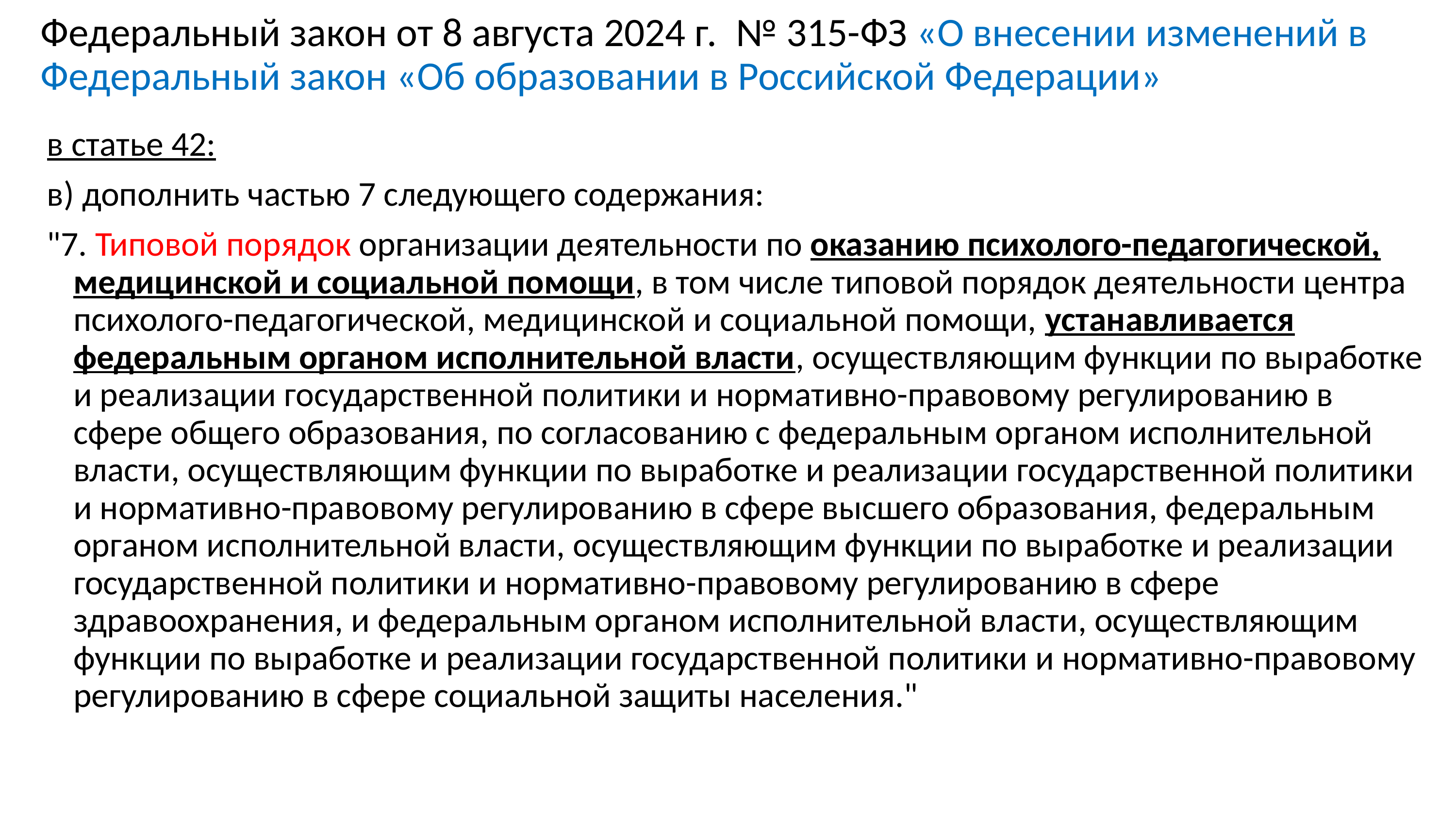

# Федеральный закон от 8 августа 2024 г.  № 315-ФЗ «О внесении изменений в Федеральный закон «Об образовании в Российской Федерации»
в статье 42:
в) дополнить частью 7 следующего содержания:
"7. Типовой порядок организации деятельности по оказанию психолого-педагогической, медицинской и социальной помощи, в том числе типовой порядок деятельности центра психолого-педагогической, медицинской и социальной помощи, устанавливается федеральным органом исполнительной власти, осуществляющим функции по выработке и реализации государственной политики и нормативно-правовому регулированию в сфере общего образования, по согласованию с федеральным органом исполнительной власти, осуществляющим функции по выработке и реализации государственной политики и нормативно-правовому регулированию в сфере высшего образования, федеральным органом исполнительной власти, осуществляющим функции по выработке и реализации государственной политики и нормативно-правовому регулированию в сфере здравоохранения, и федеральным органом исполнительной власти, осуществляющим функции по выработке и реализации государственной политики и нормативно-правовому регулированию в сфере социальной защиты населения."